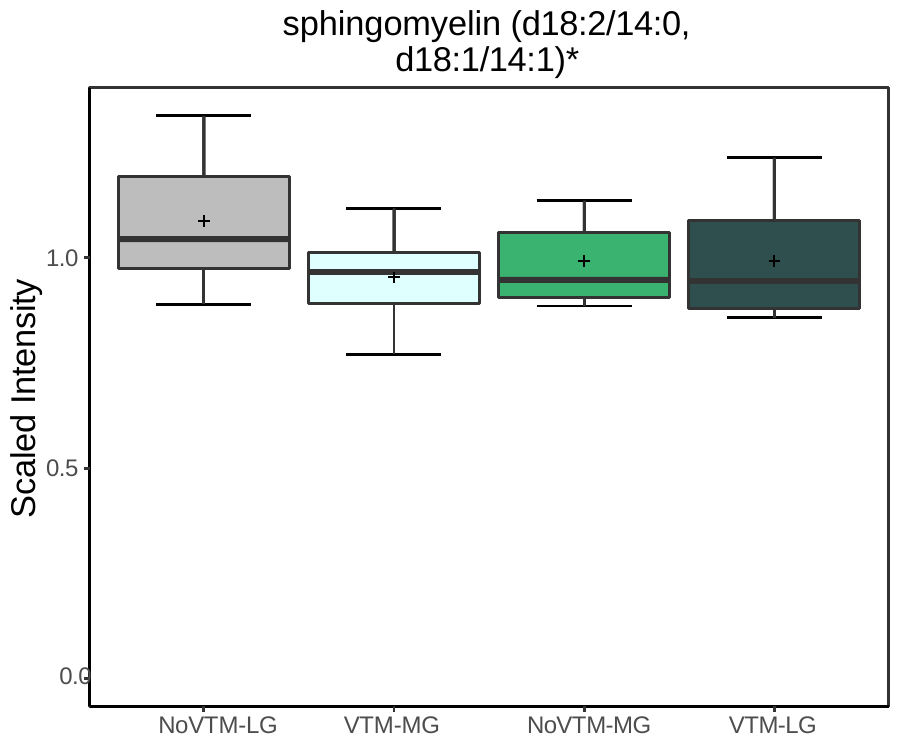

# sphingomyelin (d18:2/14:0, d18:1/14:1)*

1.0

Scaled Intensity

0.5
0.0
NoVTM-LG
VTM-MG
NoVTM-MG
VTM-LG